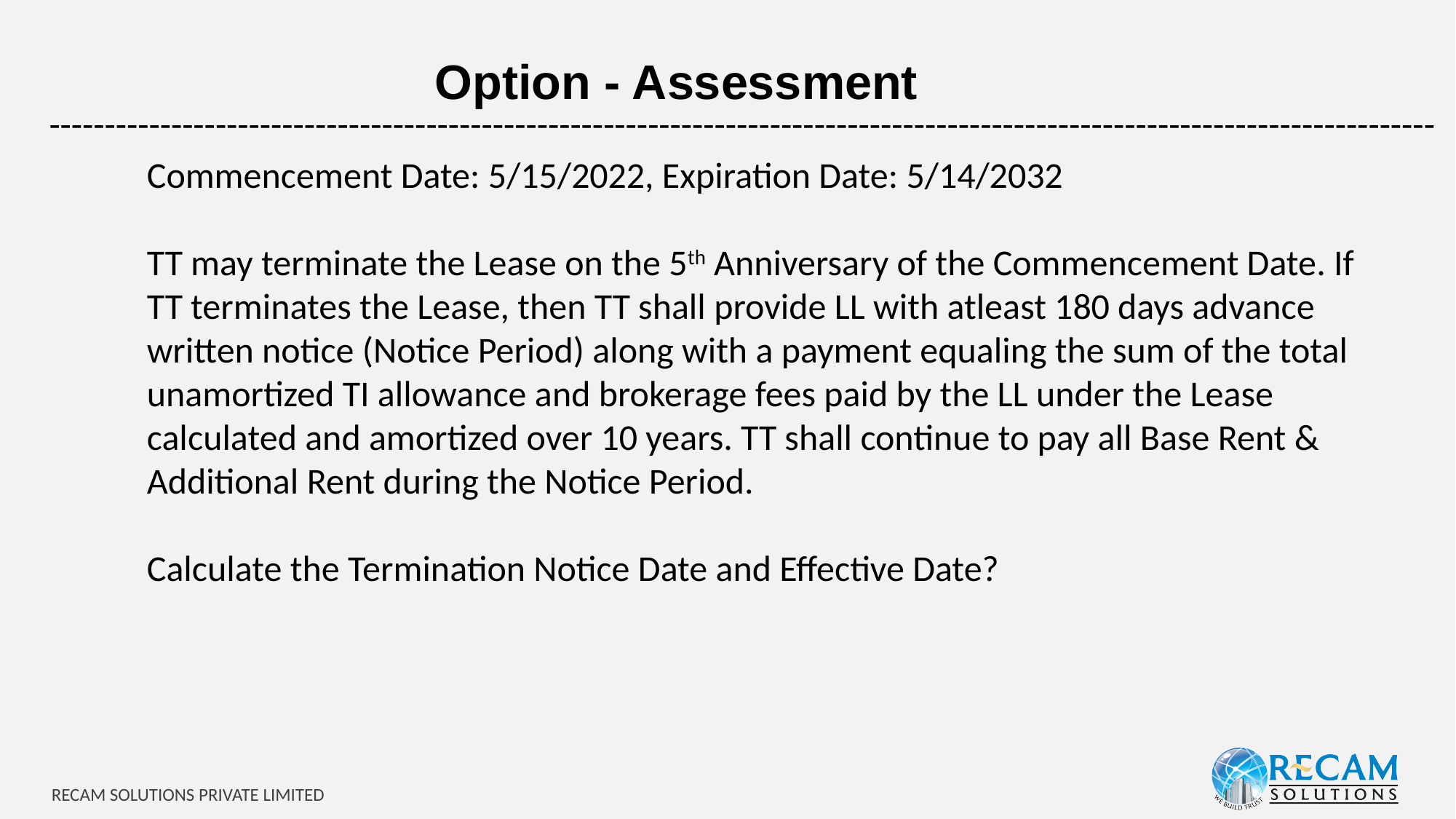

Option - Assessment
-----------------------------------------------------------------------------------------------------------------------------
Commencement Date: 5/15/2022, Expiration Date: 5/14/2032

TT may terminate the Lease on the 5th Anniversary of the Commencement Date. If TT terminates the Lease, then TT shall provide LL with atleast 180 days advance written notice (Notice Period) along with a payment equaling the sum of the total unamortized TI allowance and brokerage fees paid by the LL under the Lease calculated and amortized over 10 years. TT shall continue to pay all Base Rent & Additional Rent during the Notice Period.

Calculate the Termination Notice Date and Effective Date?

RECAM SOLUTIONS PRIVATE LIMITED